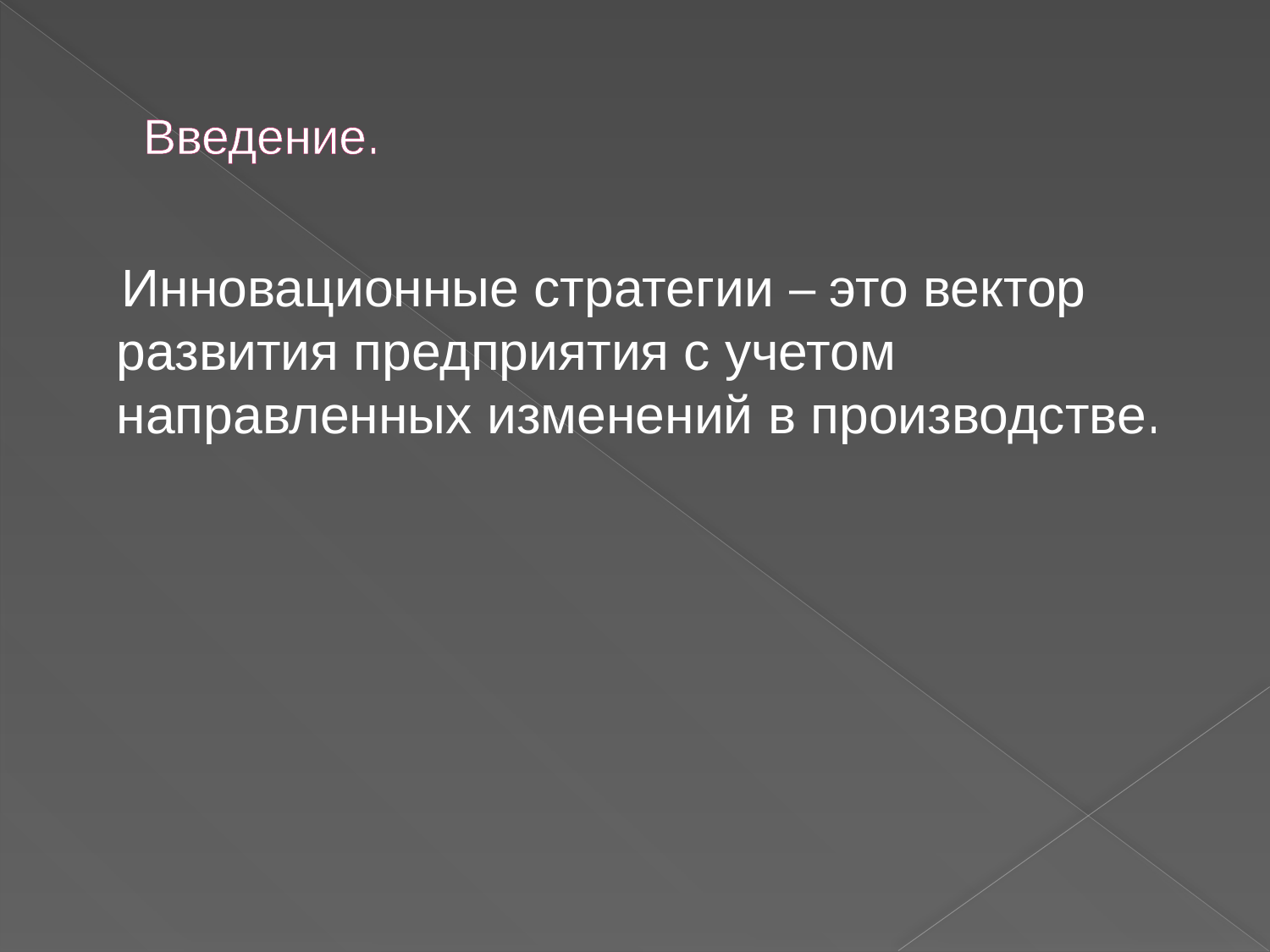

# Введение.
    Инновационные стратегии – это вектор развития предприятия с учетом направленных изменений в производстве.